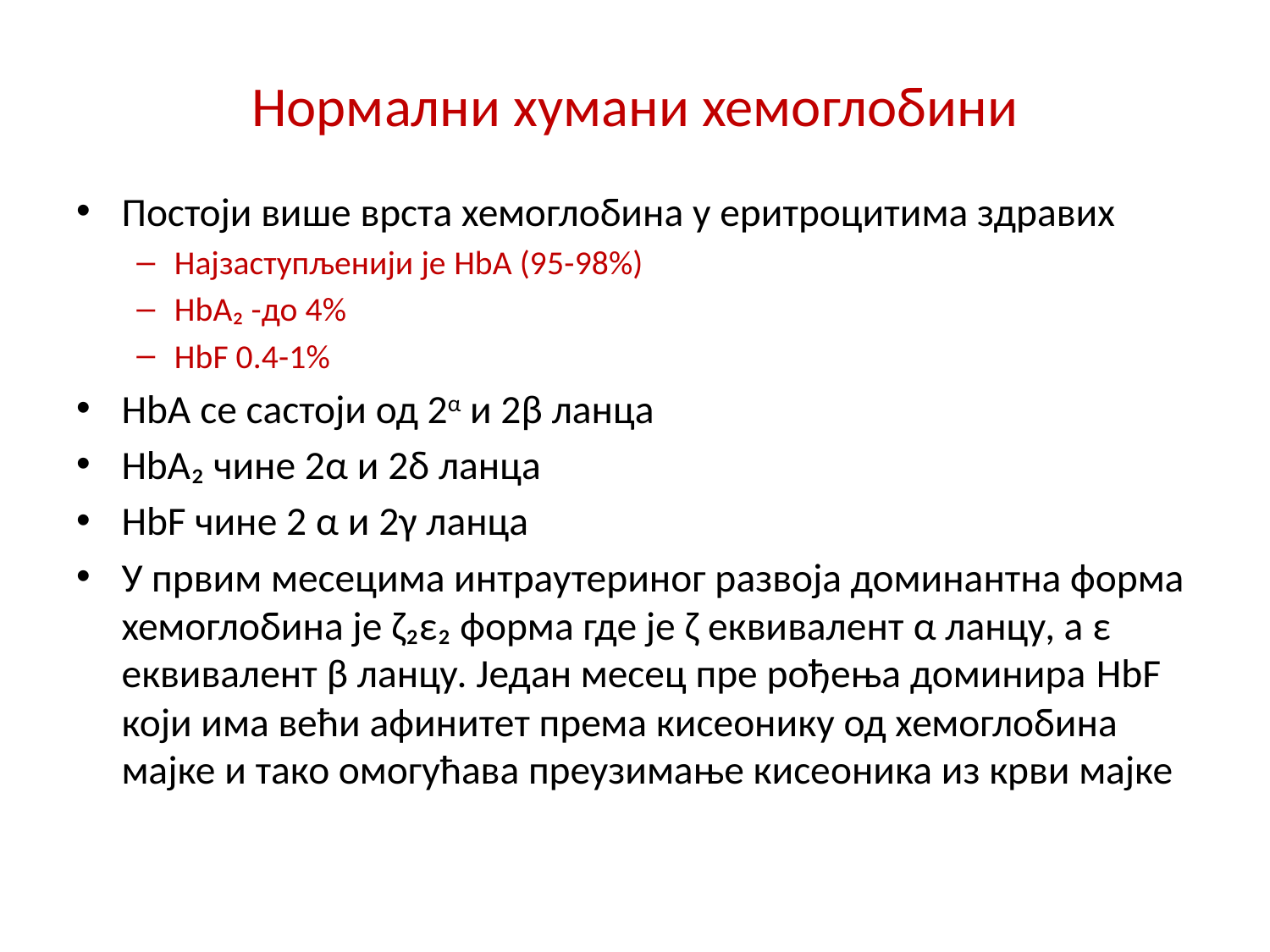

# Нормални хумани хемоглобини
Постоји више врста хемоглобина у еритроцитима здравих
Најзаступљенији је HbA (95-98%)
HbA₂ -до 4%
HbF 0.4-1%
HbA се састоји од 2α и 2β ланца
НbA₂ чине 2α и 2δ ланца
HbF чине 2 α и 2γ ланца
У првим месецима интраутериног развоја доминантна форма хемоглобина је ζ₂ε₂ форма где је ζ еквивалент α ланцу, а ε еквивалент β ланцу. Један месец пре рођења доминира HbF који има већи афинитет према кисеонику од хемоглобина мајке и тако омогућава преузимање кисеоника из крви мајке